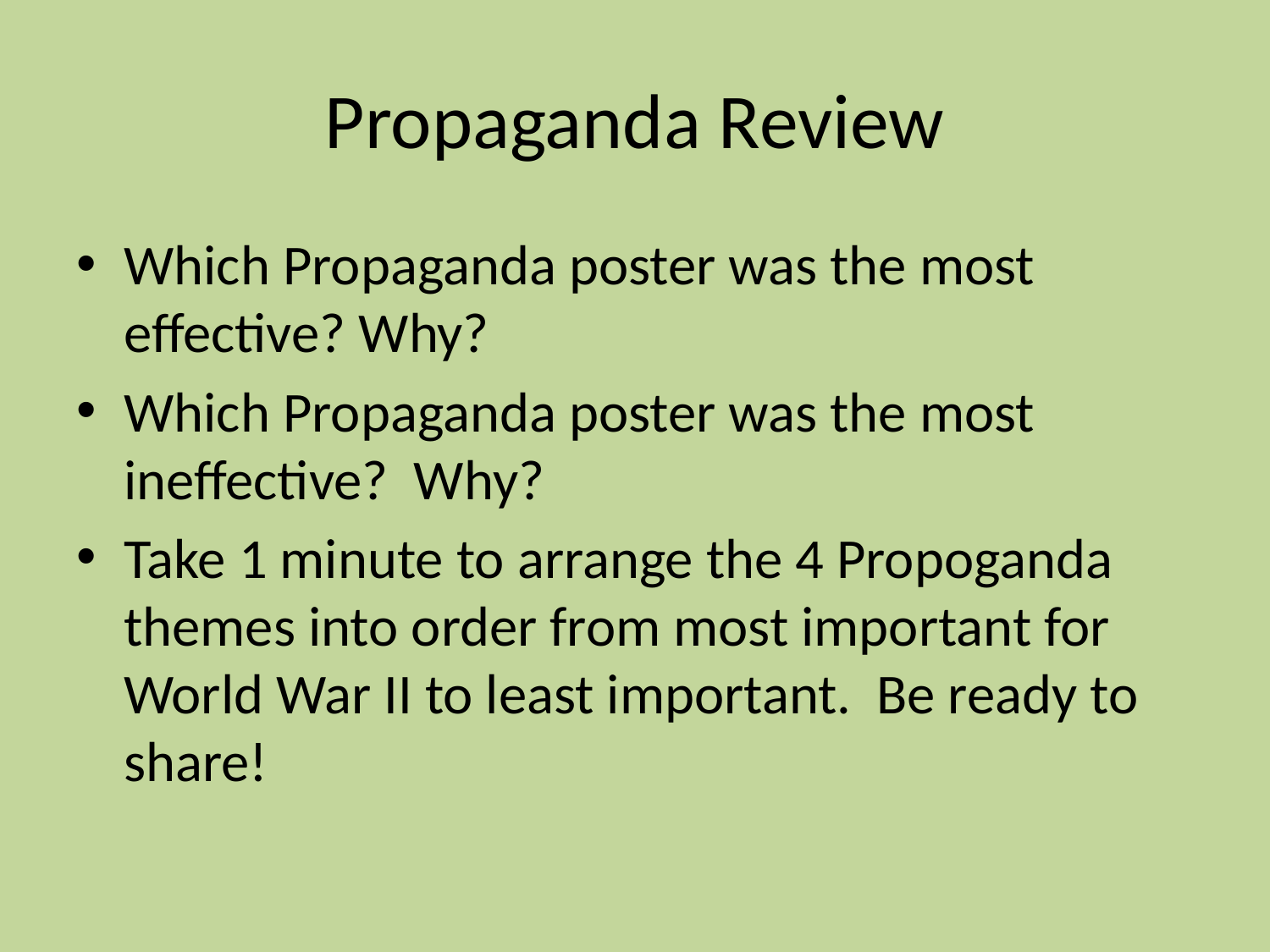

# Propaganda Review
Which Propaganda poster was the most effective? Why?
Which Propaganda poster was the most ineffective?  Why?
Take 1 minute to arrange the 4 Propoganda themes into order from most important for World War II to least important.  Be ready to share!